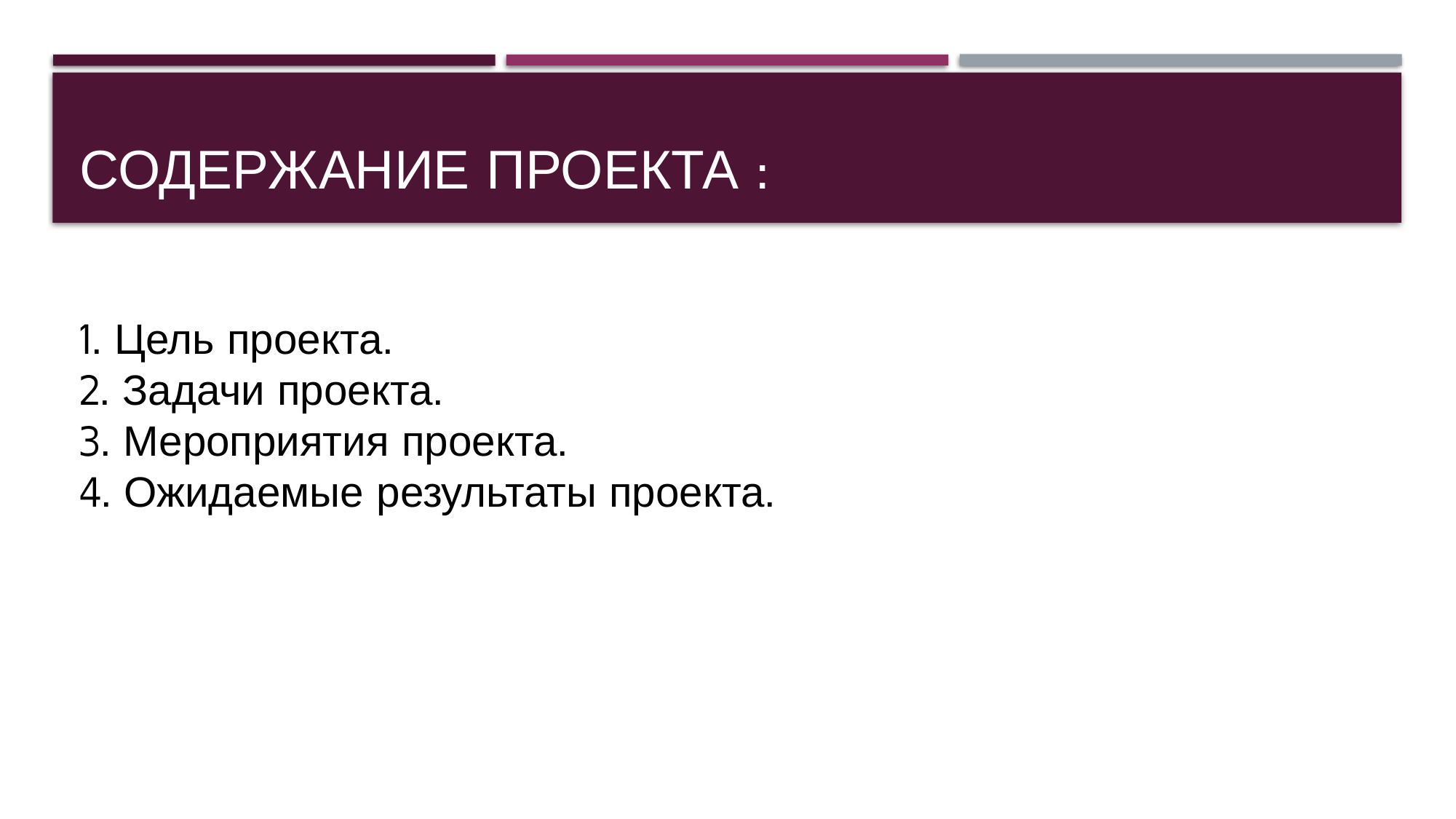

# Содержание проекта :
1. Цель проекта.
2. Задачи проекта.
3. Мероприятия проекта.
4. Ожидаемые результаты проекта.